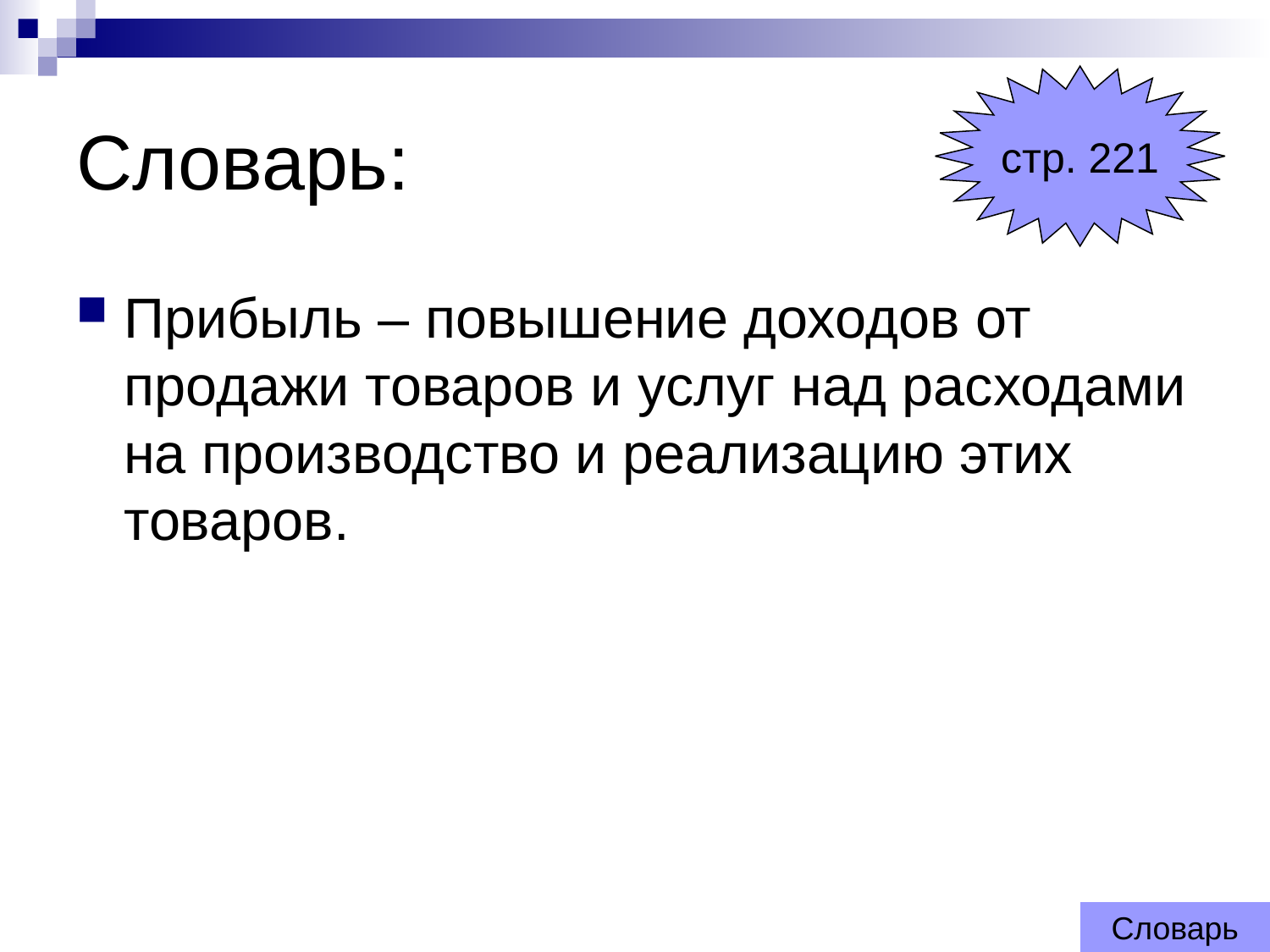

# Словарь:
стр. 221
Прибыль – повышение доходов от продажи товаров и услуг над расходами на производство и реализацию этих товаров.
Словарь